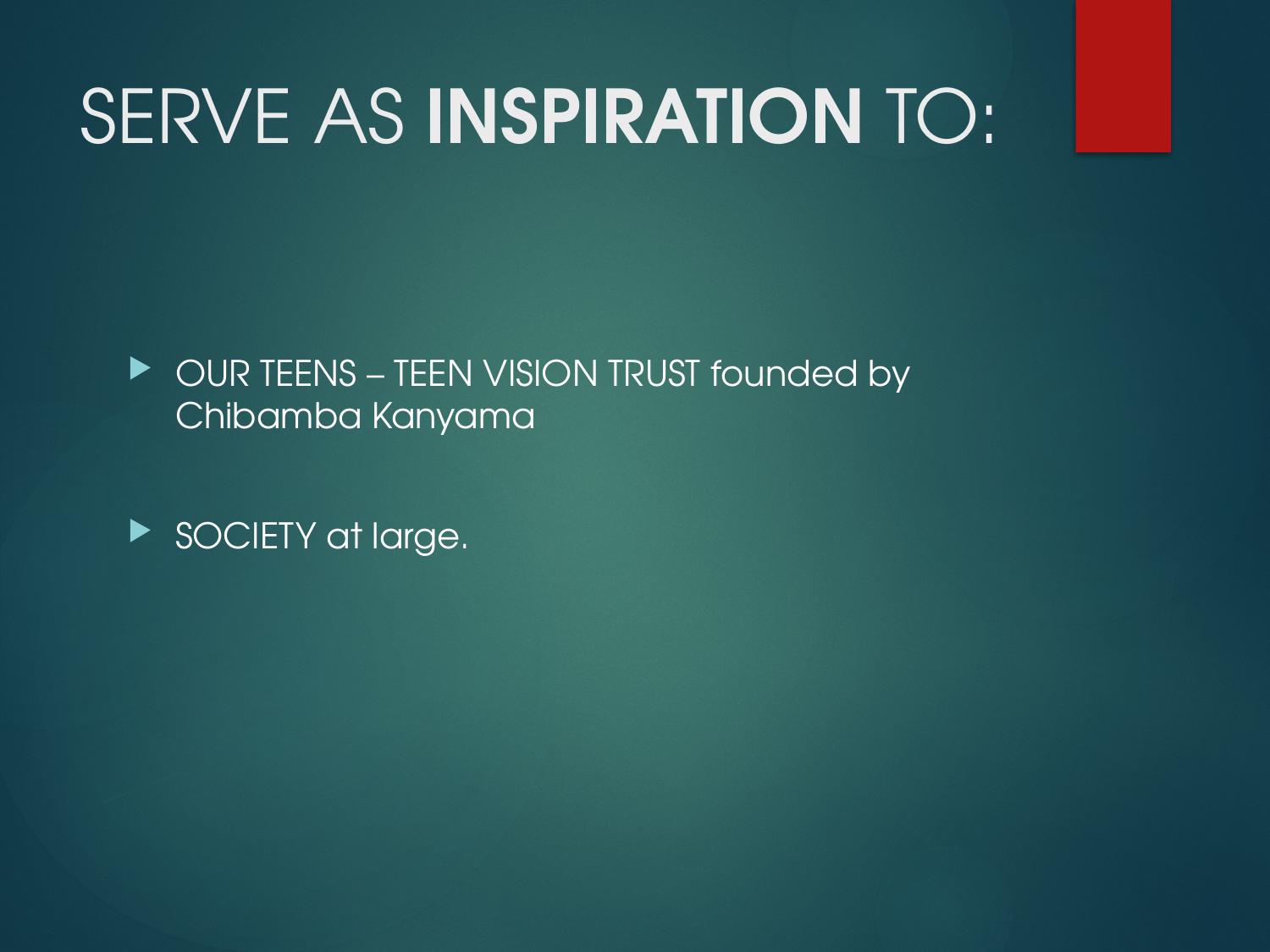

# SERVE AS INSPIRATION TO:

OUR TEENS – TEEN VISION TRUST founded by Chibamba Kanyama

SOCIETY at large.